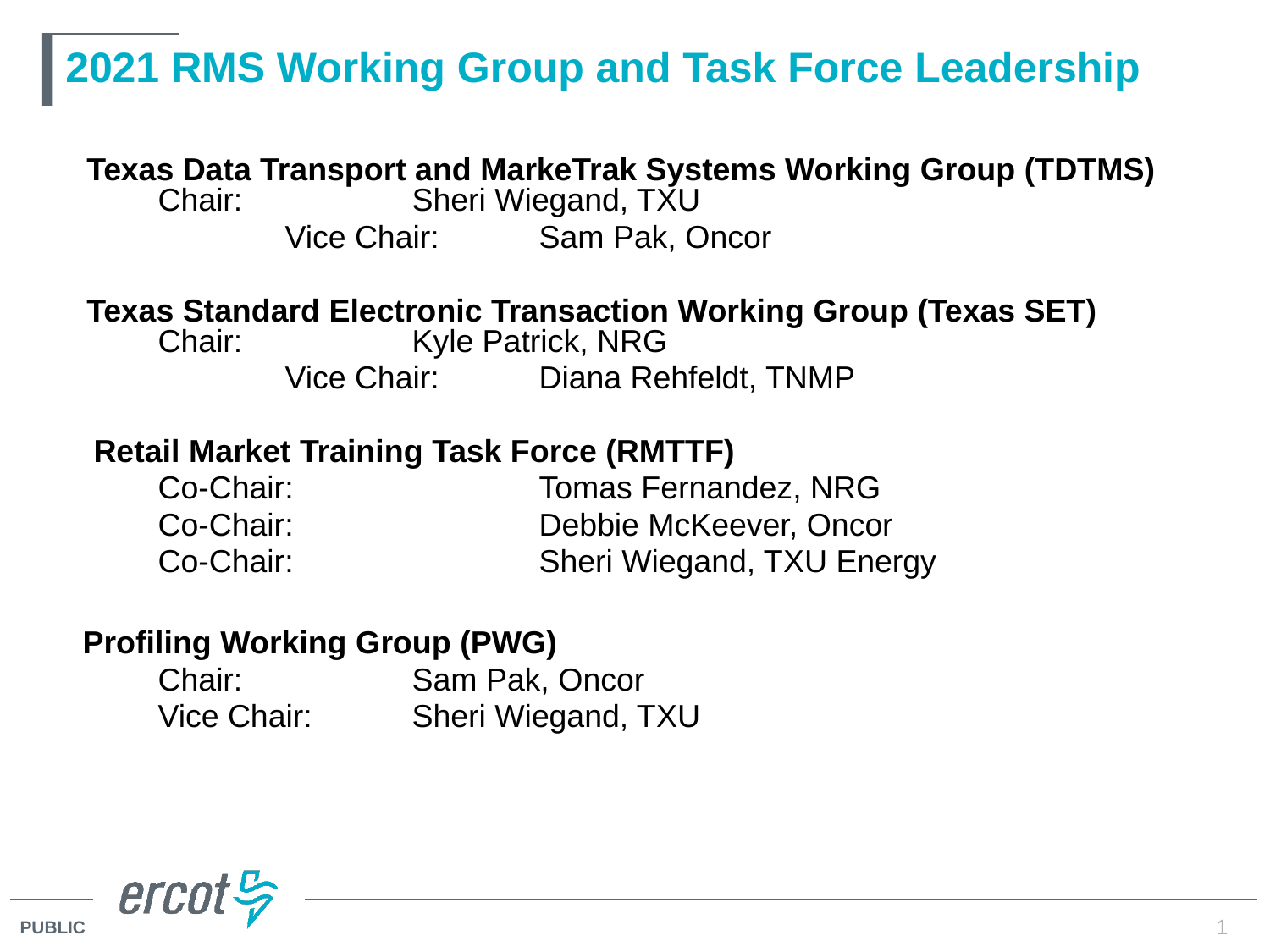

# 2021 RMS Working Group and Task Force Leadership

Texas Data Transport and MarkeTrak Systems Working Group (TDTMS) 	Chair: 		Sheri Wiegand, TXU
		Vice Chair: 	Sam Pak, Oncor

Texas Standard Electronic Transaction Working Group (Texas SET)	Chair: 		Kyle Patrick, NRG
		Vice Chair: 	Diana Rehfeldt, TNMP

 Retail Market Training Task Force (RMTTF)
	Co-Chair: 		Tomas Fernandez, NRG
	Co-Chair: 		Debbie McKeever, Oncor
	Co-Chair: 		Sheri Wiegand, TXU Energy

    Profiling Working Group (PWG)
	Chair: 		Sam Pak, Oncor
	Vice Chair: 	Sheri Wiegand, TXU

1